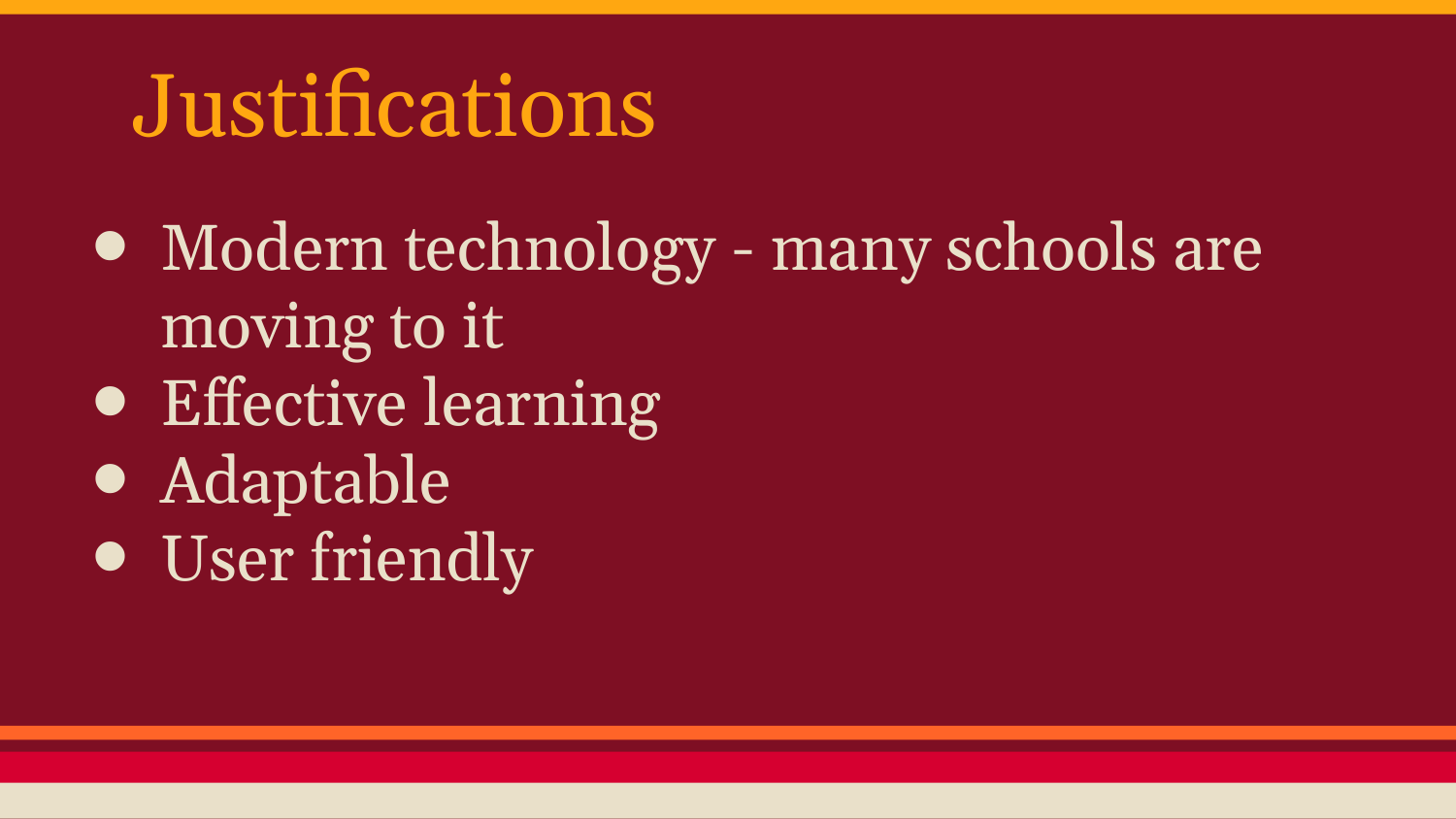

# Justifications
Modern technology - many schools are moving to it
Effective learning
Adaptable
User friendly